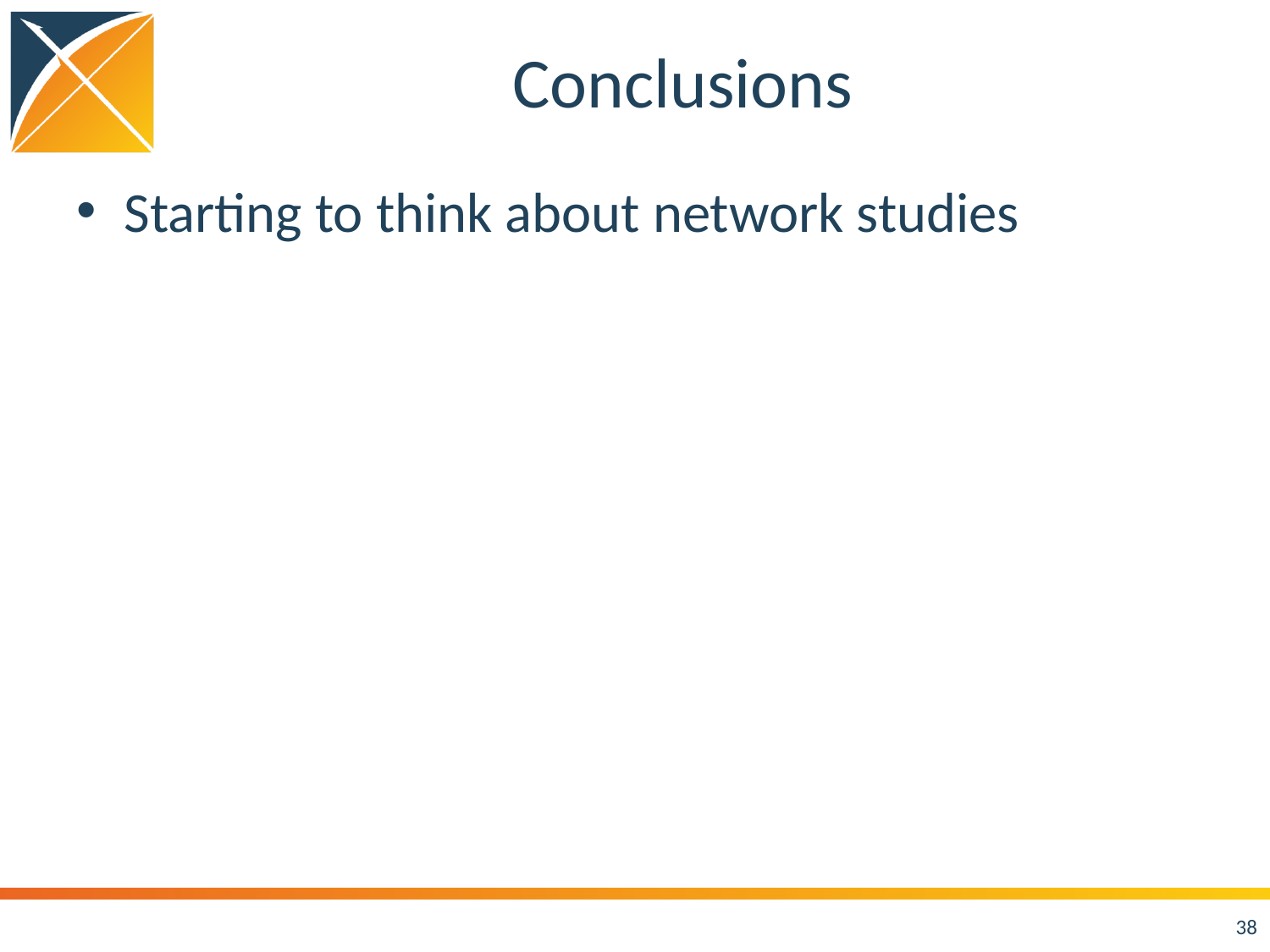

# Conclusions
Starting to think about network studies
38